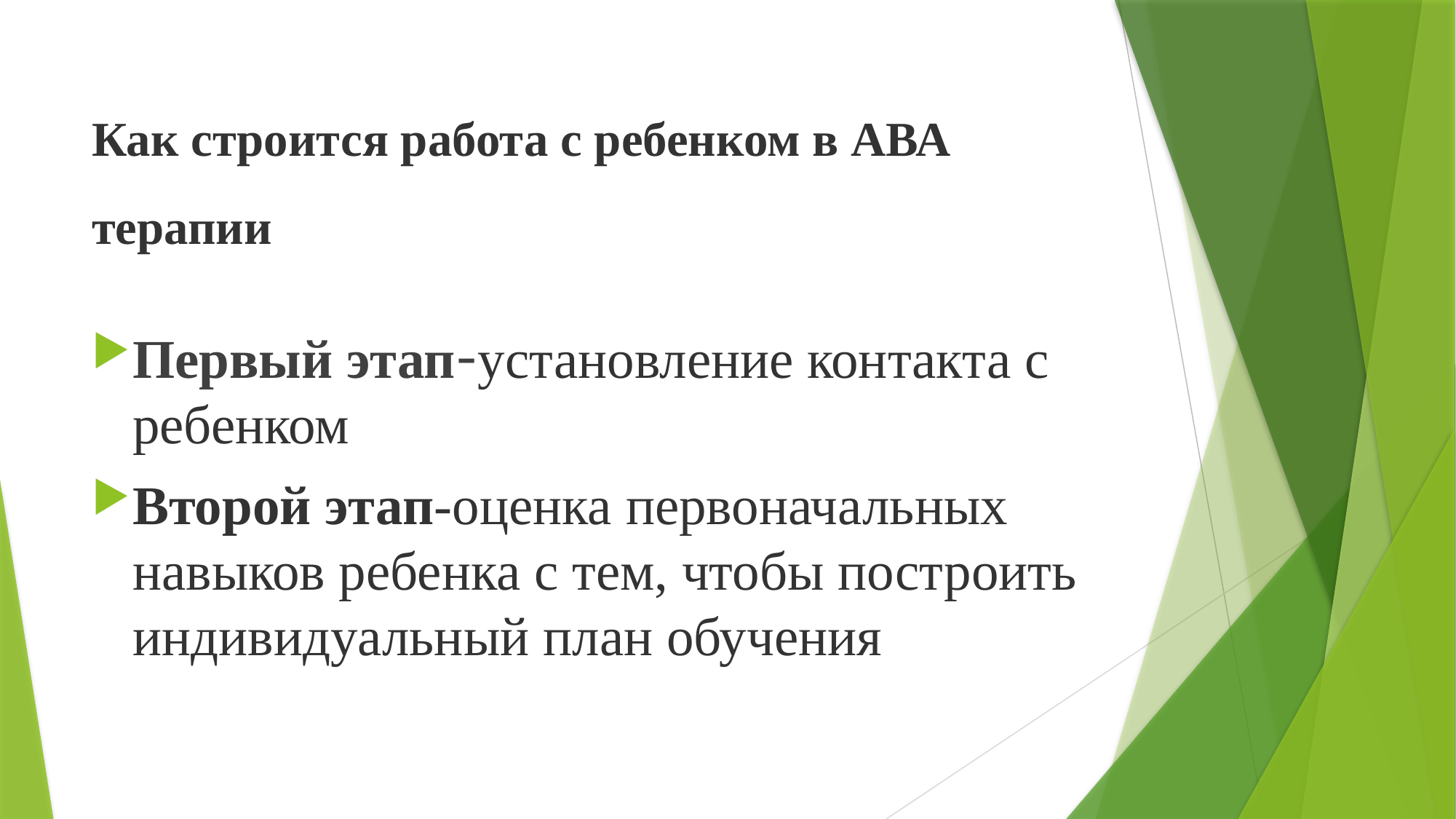

# Как строится работа с ребенком в АВА терапии
Первый этап-установление контакта с ребенком
Второй этап-оценка первоначальных навыков ребенка с тем, чтобы построить индивидуальный план обучения